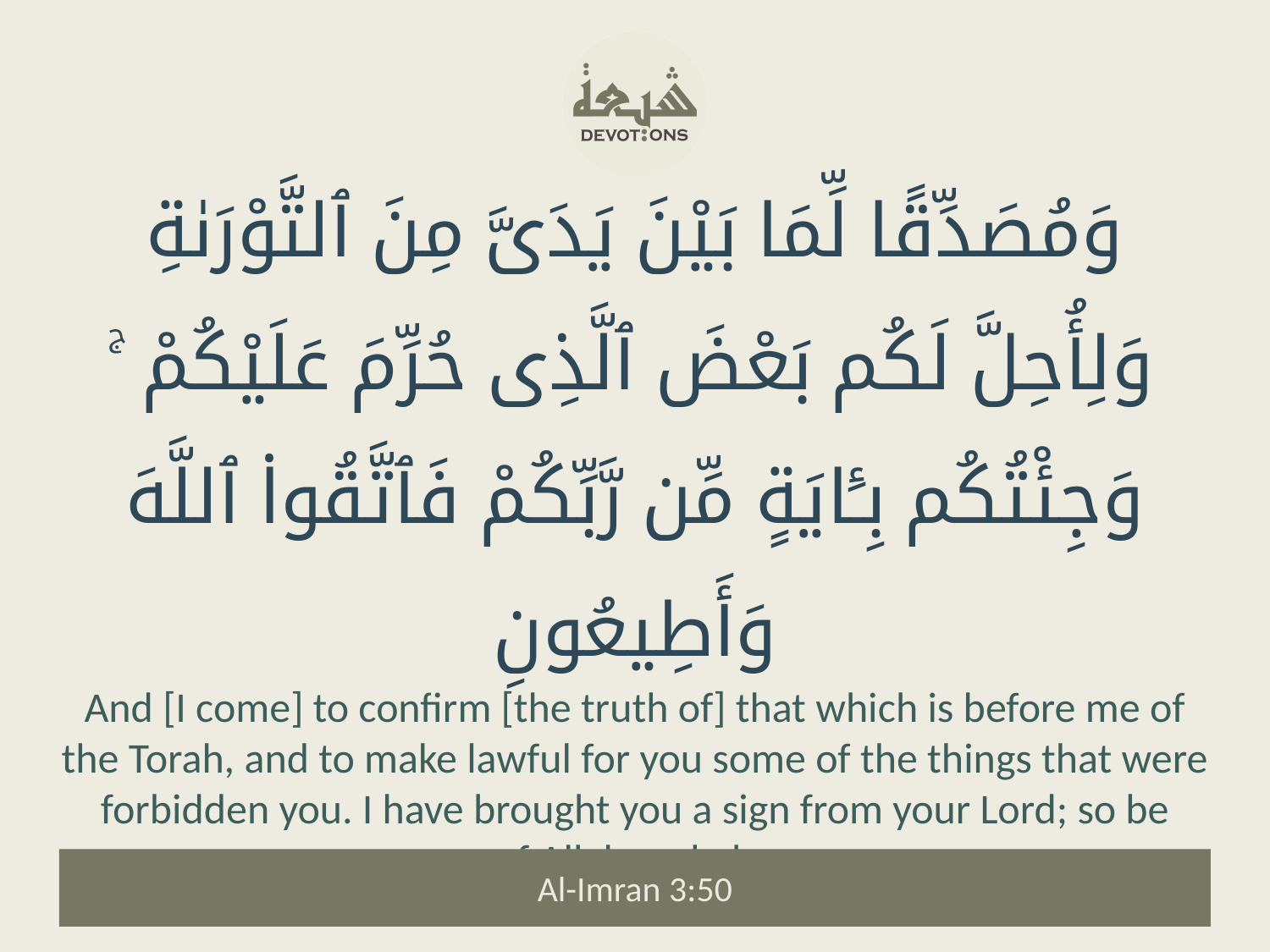

وَمُصَدِّقًا لِّمَا بَيْنَ يَدَىَّ مِنَ ٱلتَّوْرَىٰةِ وَلِأُحِلَّ لَكُم بَعْضَ ٱلَّذِى حُرِّمَ عَلَيْكُمْ ۚ وَجِئْتُكُم بِـَٔايَةٍ مِّن رَّبِّكُمْ فَٱتَّقُوا۟ ٱللَّهَ وَأَطِيعُونِ
And [I come] to confirm [the truth of] that which is before me of the Torah, and to make lawful for you some of the things that were forbidden you. I have brought you a sign from your Lord; so be wary of Allah and obey me.
Al-Imran 3:50